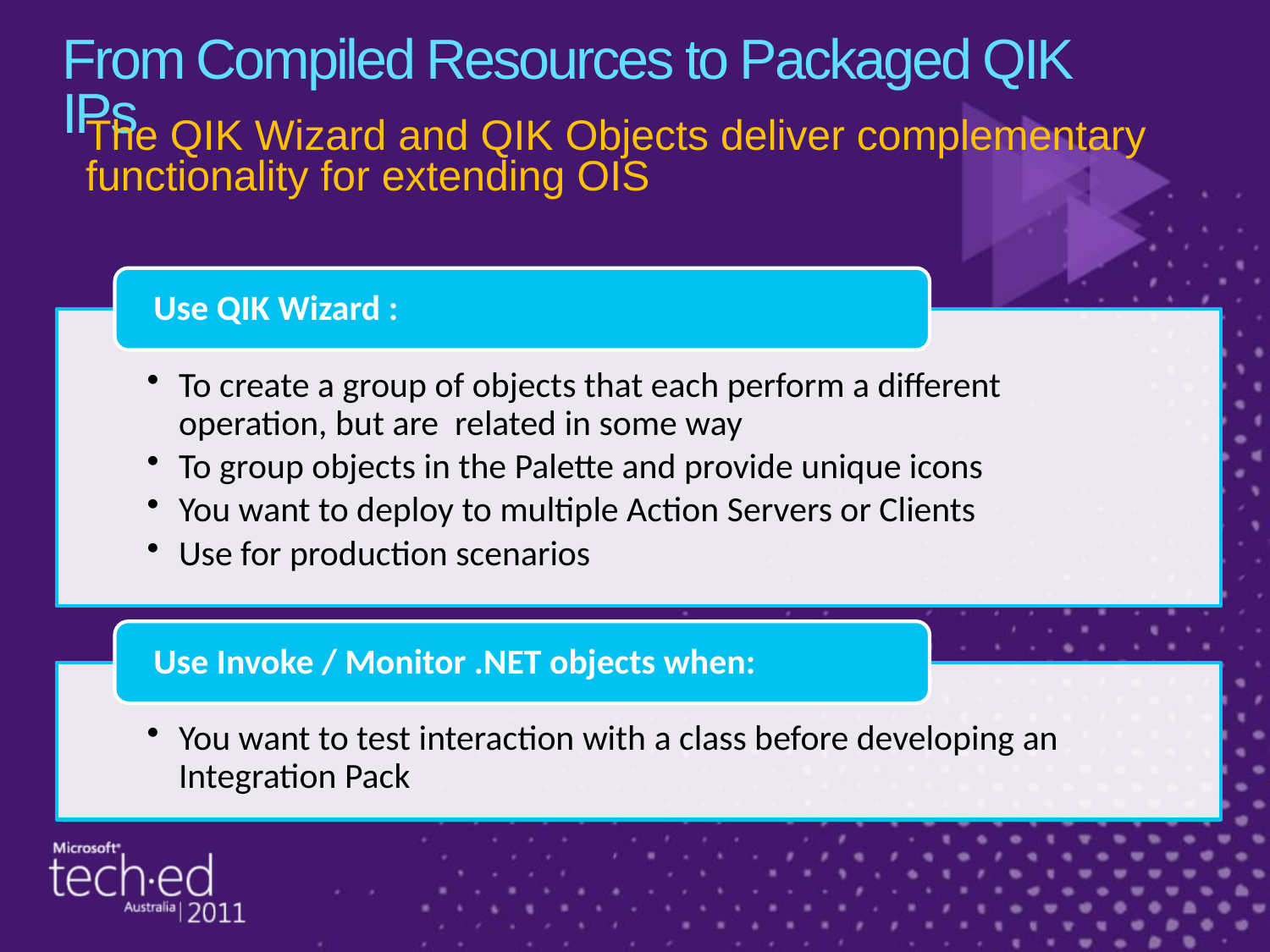

From Compiled Resources to Packaged QIK IPs

The QIK Wizard and QIK Objects deliver complementary functionality for extending OIS

To create a group of objects that each perform a different operation, but are  related in some way
To group objects in the Palette and provide unique icons
You want to deploy to multiple Action Servers or Clients
Use for production scenarios
Use QIK Wizard :
You want to test interaction with a class before developing an Integration Pack
Use Invoke / Monitor .NET objects when: